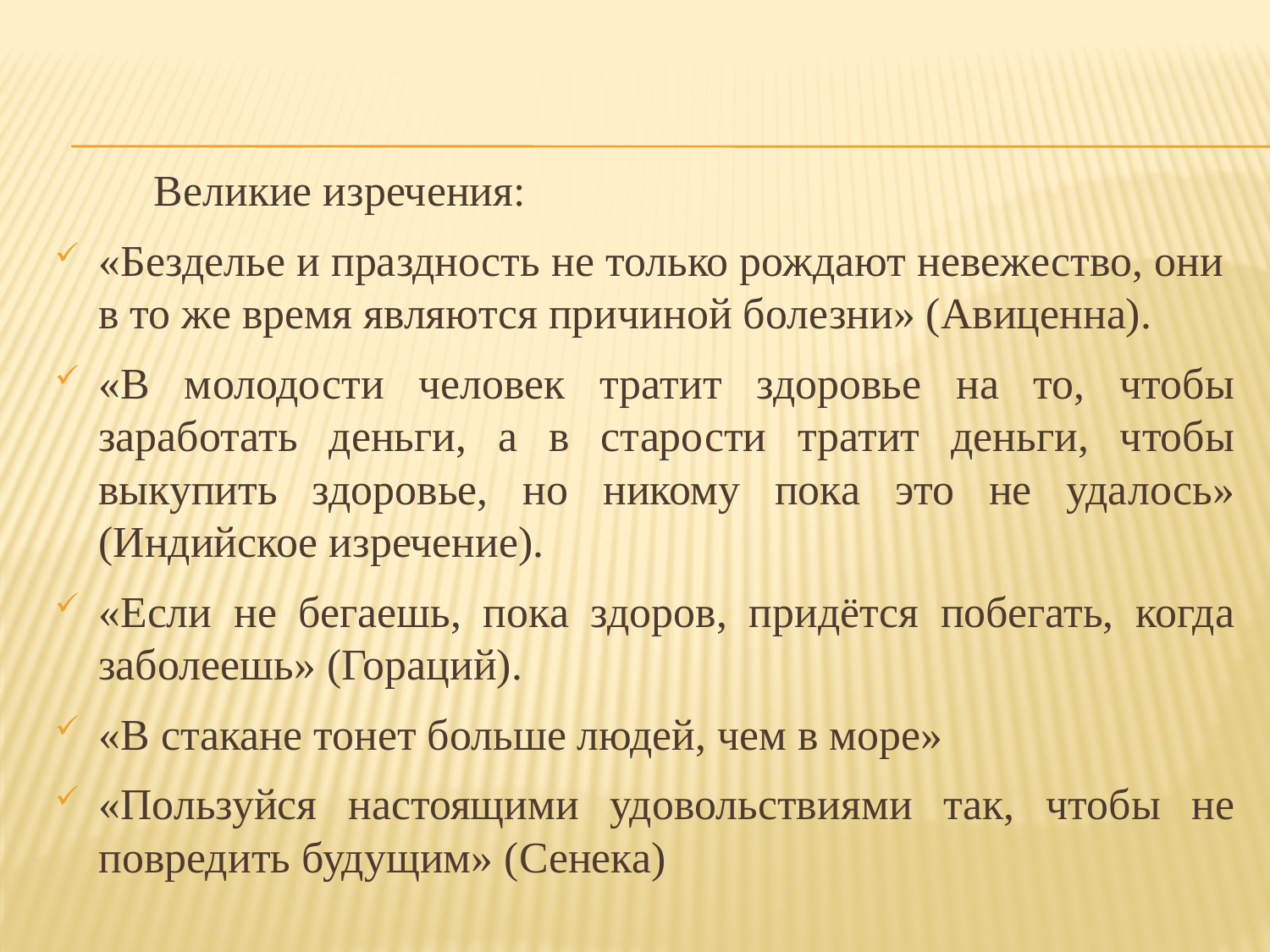

Великие изречения:
«Безделье и праздность не только рождают невежество, они  в то же время являются причиной болезни» (Авиценна).
«В молодости человек тратит здоровье на то, чтобы заработать деньги, а в старости тратит деньги, чтобы выкупить здоровье, но никому пока это не удалось» (Индийское изречение).
«Если не бегаешь, пока здоров, придётся побегать, когда заболеешь» (Гораций).
«В стакане тонет больше людей, чем в море»
«Пользуйся настоящими удовольствиями так, чтобы не повредить будущим» (Сенека)